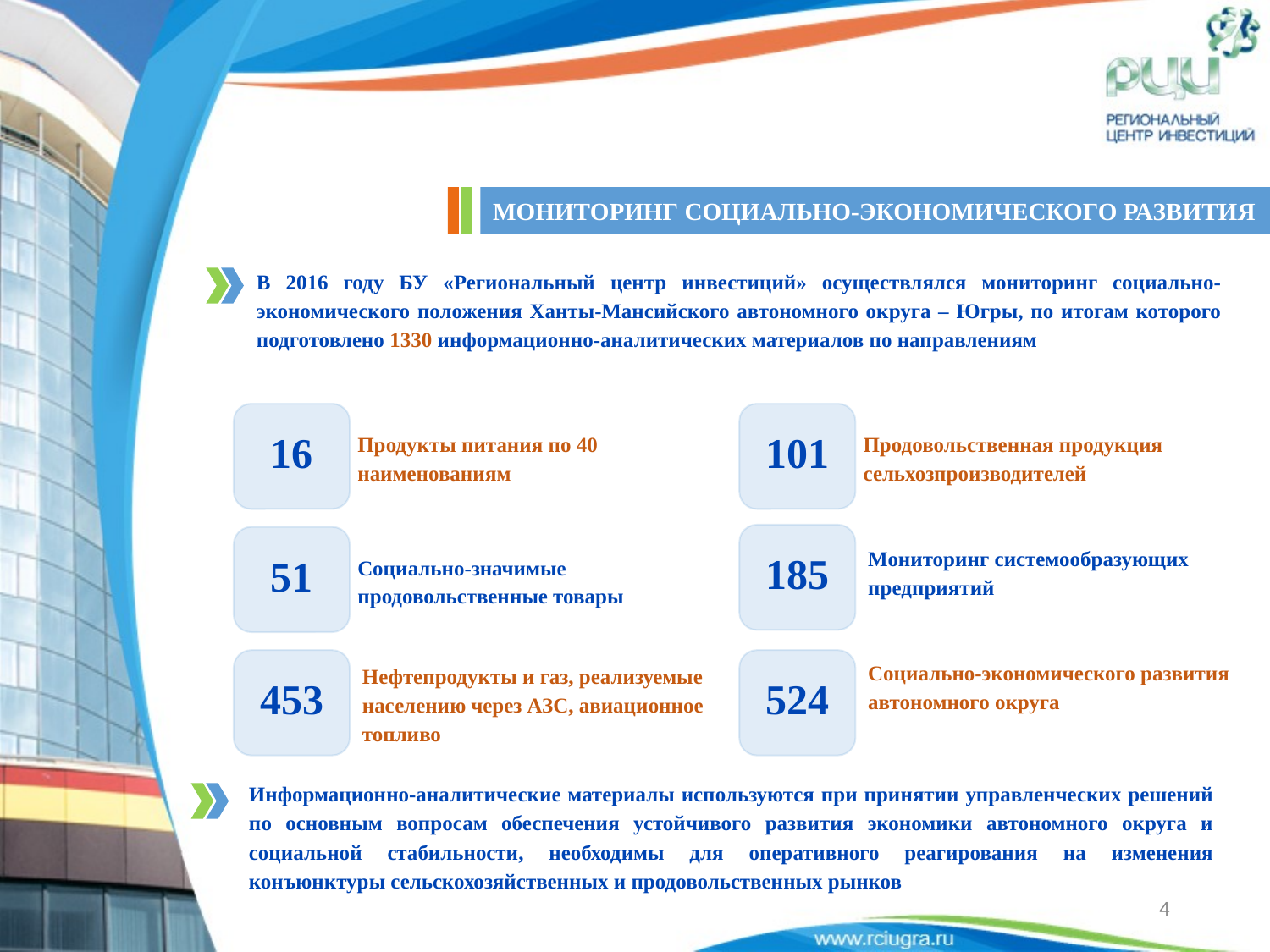

Мониторинг социально-экономического развития

В 2016 году БУ «Региональный центр инвестиций» осуществлялся мониторинг социально-экономического положения Ханты-Мансийского автономного округа – Югры, по итогам которого подготовлено 1330 информационно-аналитических материалов по направлениям
16
Продукты питания по 40 наименованиям
101
Продовольственная продукция сельхозпроизводителей
185
Мониторинг системообразующих
предприятий
51
Социально-значимые продовольственные товары
Социально-экономического развития автономного округа
524
453
Нефтепродукты и газ, реализуемые населению через АЗС, авиационное топливо

Информационно-аналитические материалы используются при принятии управленческих решений по основным вопросам обеспечения устойчивого развития экономики автономного округа и социальной стабильности, необходимы для оперативного реагирования на изменения конъюнктуры сельскохозяйственных и продовольственных рынков
4